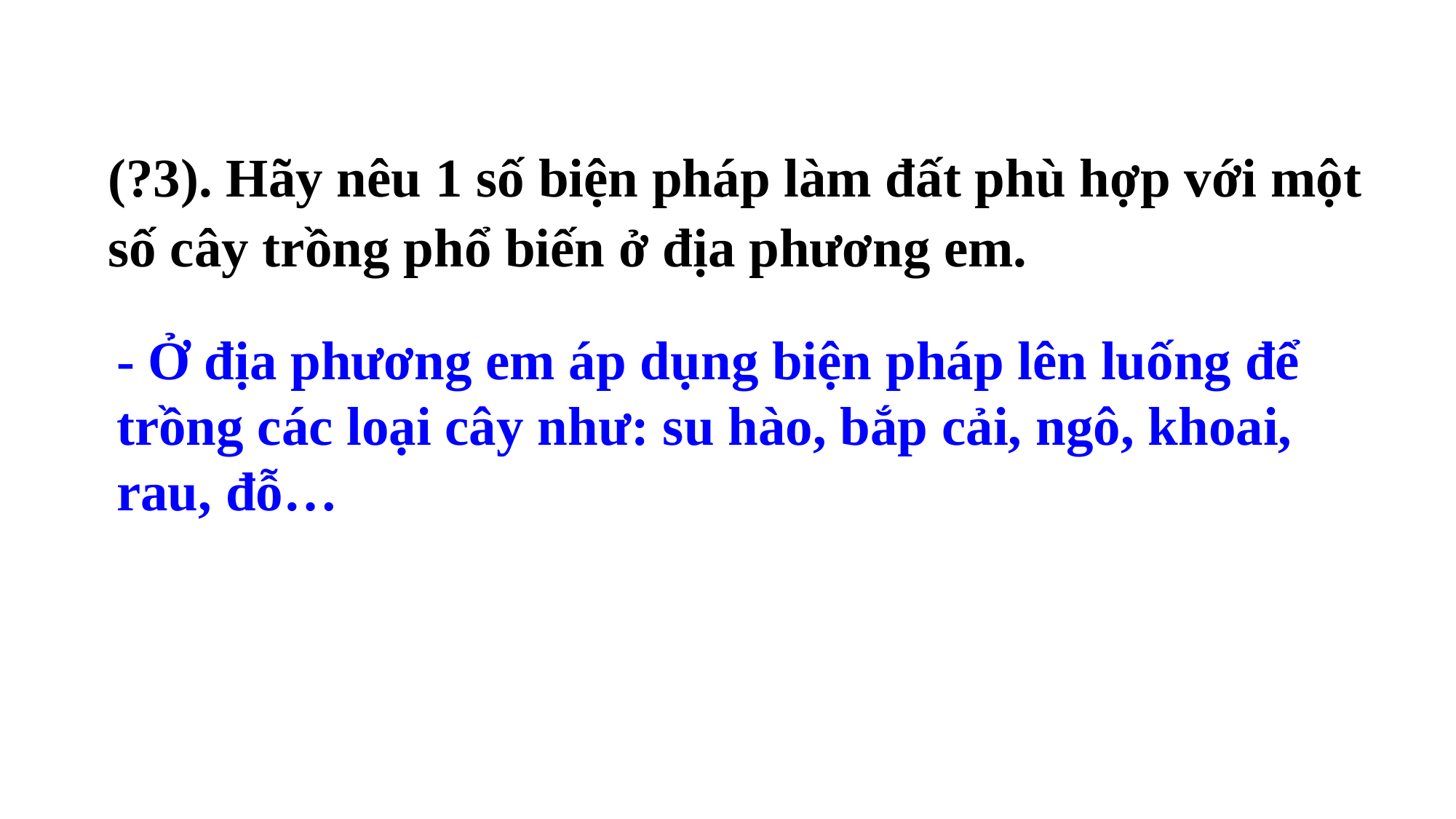

(?3). Hãy nêu 1 số biện pháp làm đất phù hợp với một số cây trồng phổ biến ở địa phương em.
- Ở địa phương em áp dụng biện pháp lên luống để trồng các loại cây như: su hào, bắp cải, ngô, khoai, rau, đỗ…